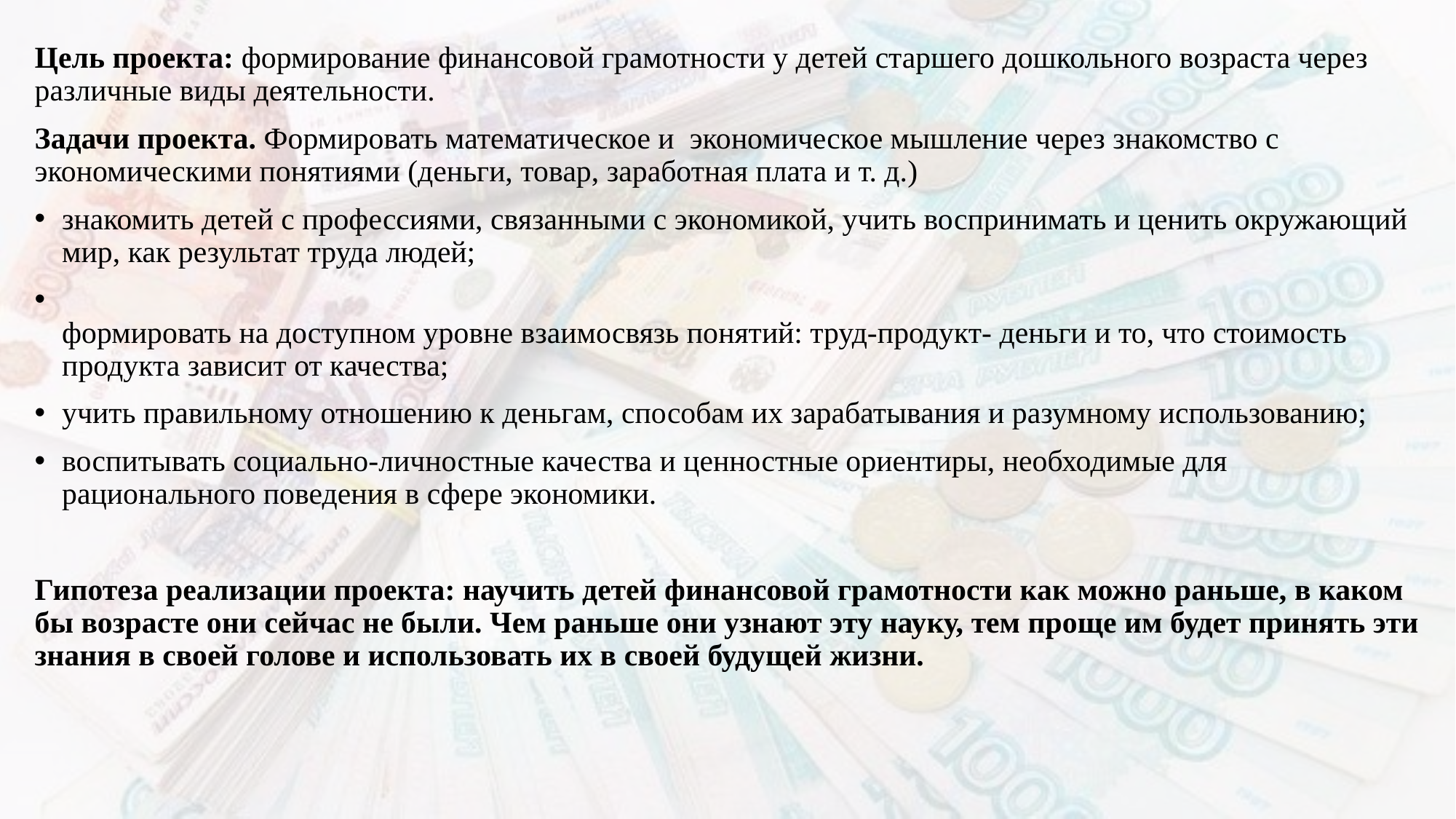

Цель проекта: формирование финансовой грамотности у детей старшего дошкольного возраста через различные виды деятельности.
Задачи проекта. Формировать математическое и  экономическое мышление через знакомство с экономическими понятиями (деньги, товар, заработная плата и т. д.)
знакомить детей с профессиями, связанными с экономикой, учить воспринимать и ценить окружающий мир, как результат труда людей;
формировать на доступном уровне взаимосвязь понятий: труд-продукт- деньги и то, что стоимость продукта зависит от качества;
учить правильному отношению к деньгам, способам их зарабатывания и разумному использованию;
воспитывать социально-личностные качества и ценностные ориентиры, необходимые для рационального поведения в сфере экономики.

Гипотеза реализации проекта: научить детей финансовой грамотности как можно раньше, в каком бы возрасте они сейчас не были. Чем раньше они узнают эту науку, тем проще им будет принять эти знания в своей голове и использовать их в своей будущей жизни.